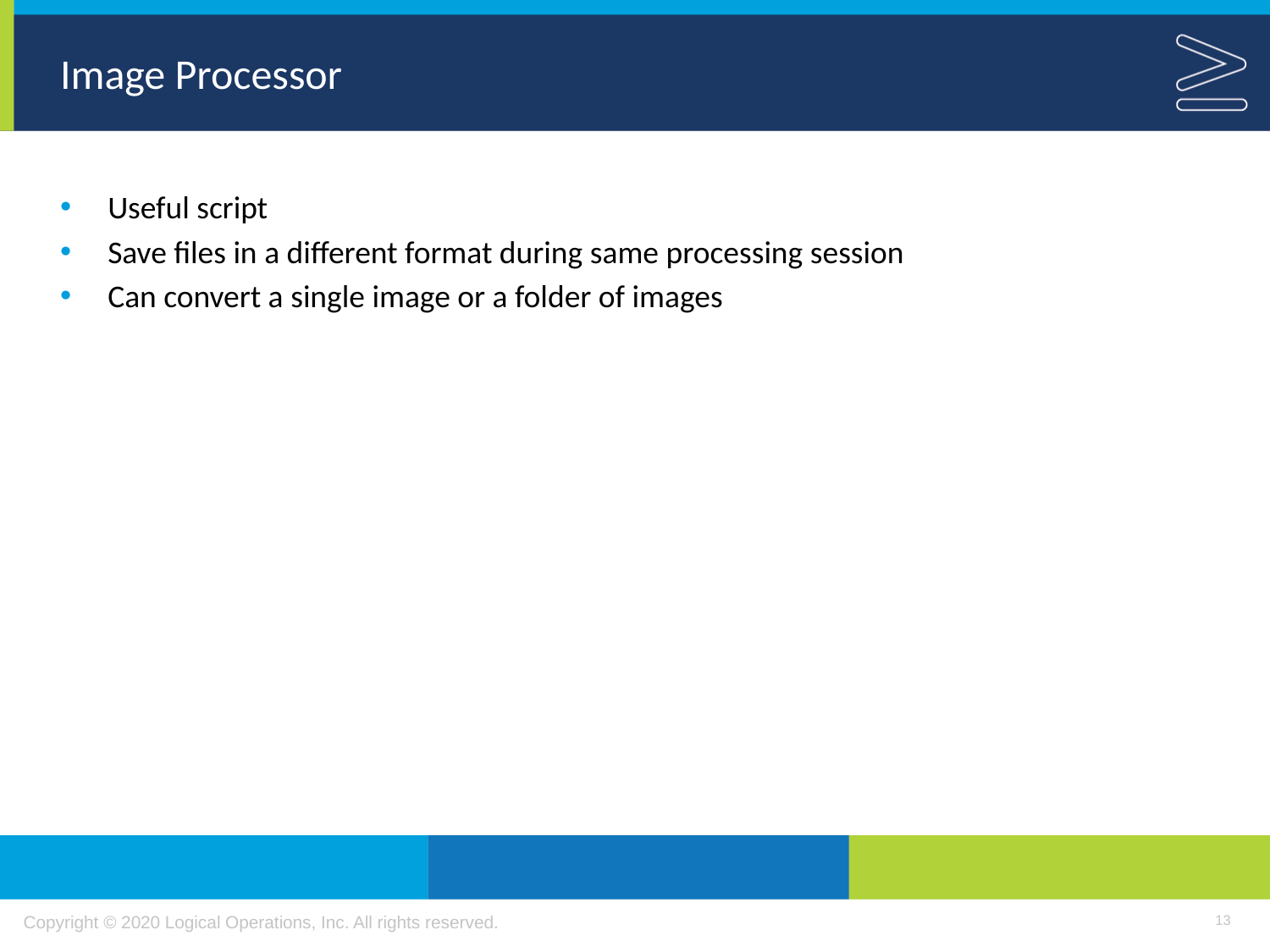

# Image Processor
Useful script
Save files in a different format during same processing session
Can convert a single image or a folder of images
13